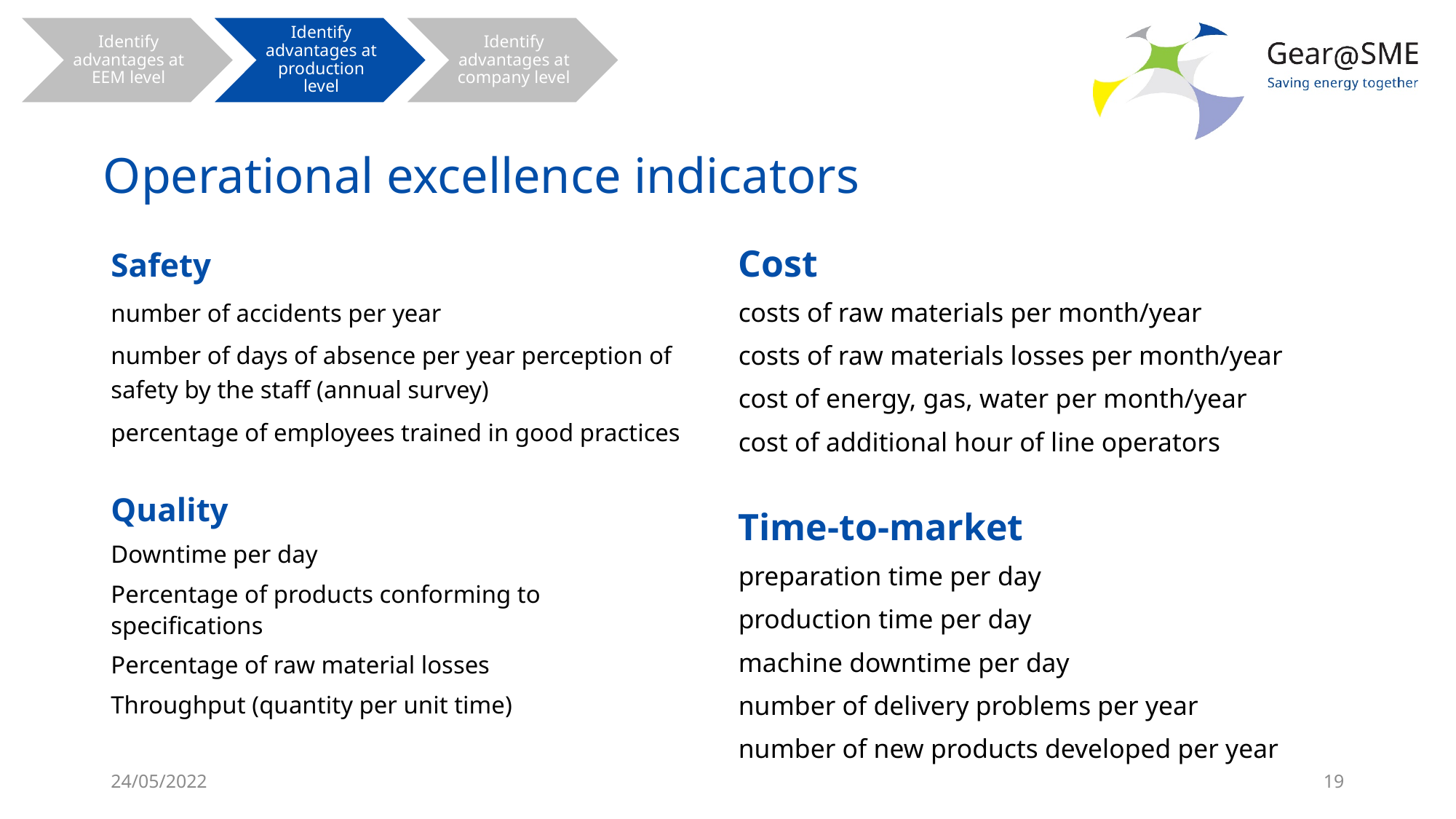

Identify advantages at EEM level
Identify advantages at production level
Identify advantages at company level
# Operational excellence indicators
Cost
costs of raw materials per month/year
costs of raw materials losses per month/year
cost of energy, gas, water per month/year
cost of additional hour of line operators
Time-to-market
preparation time per day
production time per day
machine downtime per day
number of delivery problems per year
number of new products developed per year
Safety
number of accidents per year
number of days of absence per year perception of safety by the staff (annual survey)
percentage of employees trained in good practices
Quality
Downtime per day
Percentage of products conforming to specifications
Percentage of raw material losses
Throughput (quantity per unit time)

24/05/2022
19